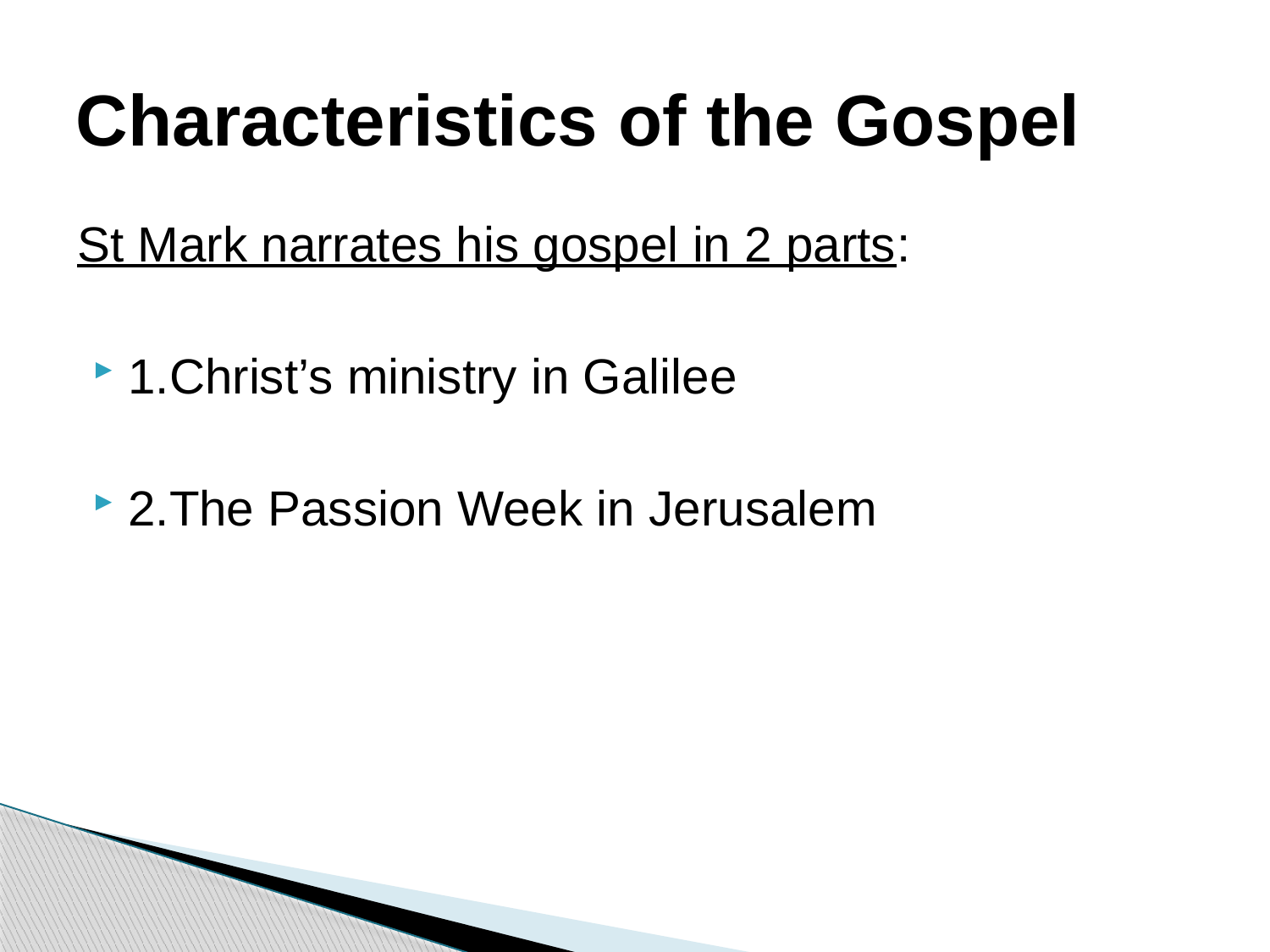

# Characteristics of the Gospel
St Mark narrates his gospel in 2 parts:

1.Christ’s ministry in Galilee

2.The Passion Week in Jerusalem